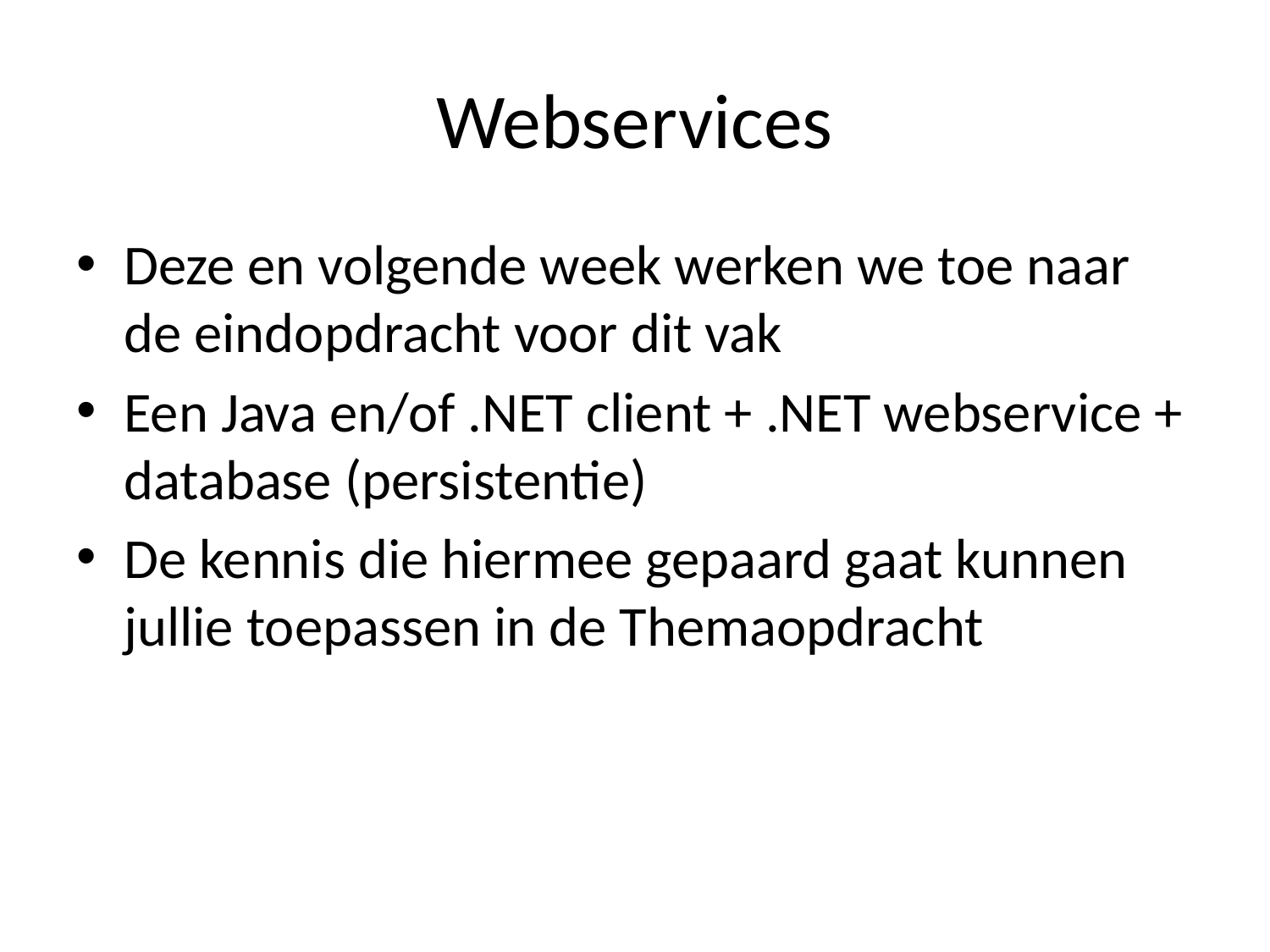

# Webservices
Deze en volgende week werken we toe naar de eindopdracht voor dit vak
Een Java en/of .NET client + .NET webservice + database (persistentie)
De kennis die hiermee gepaard gaat kunnen jullie toepassen in de Themaopdracht